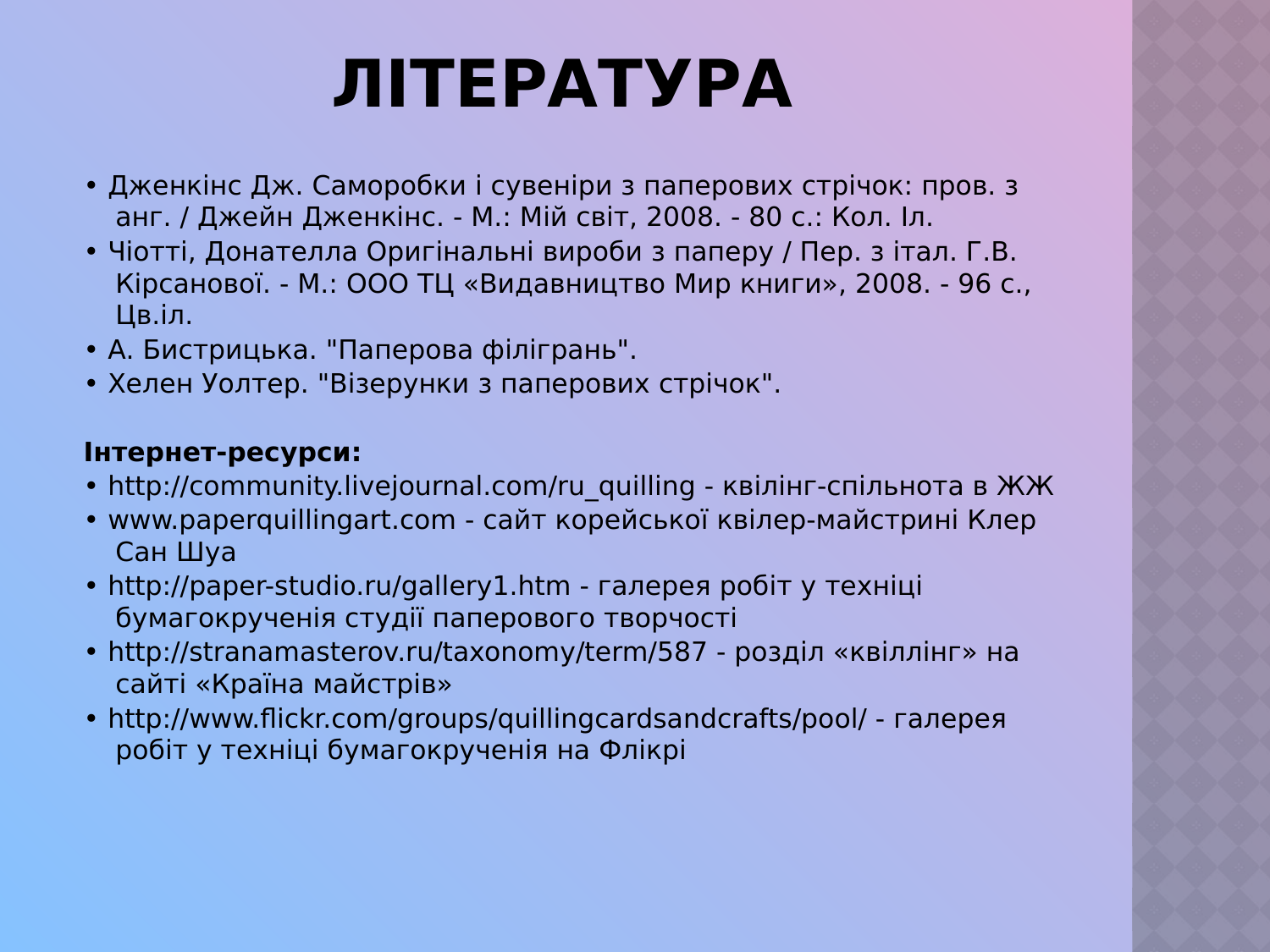

# Література

• Дженкінс Дж. Саморобки і сувеніри з паперових стрічок: пров. з анг. / Джейн Дженкінс. - М.: Мій світ, 2008. - 80 с.: Кол. Іл.
• Чіотті, Донателла Оригінальні вироби з паперу / Пер. з італ. Г.В. Кірсанової. - М.: ООО ТЦ «Видавництво Мир книги», 2008. - 96 с., Цв.іл.
• А. Бистрицька. "Паперова філігрань".
• Хелен Уолтер. "Візерунки з паперових стрічок".

Інтернет-ресурси:
• http://community.livejournal.com/ru_quilling - квілінг-спільнота в ЖЖ
• www.paperquillingart.com - сайт корейської квілер-майстрині Клер Сан Шуа
• http://paper-studio.ru/gallery1.htm - галерея робіт у техніці бумагокрученія студії паперового творчості
• http://stranamasterov.ru/taxonomy/term/587 - розділ «квіллінг» на сайті «Країна майстрів»
• http://www.flickr.com/groups/quillingcardsandcrafts/pool/ - галерея робіт у техніці бумагокрученія на Флікрі